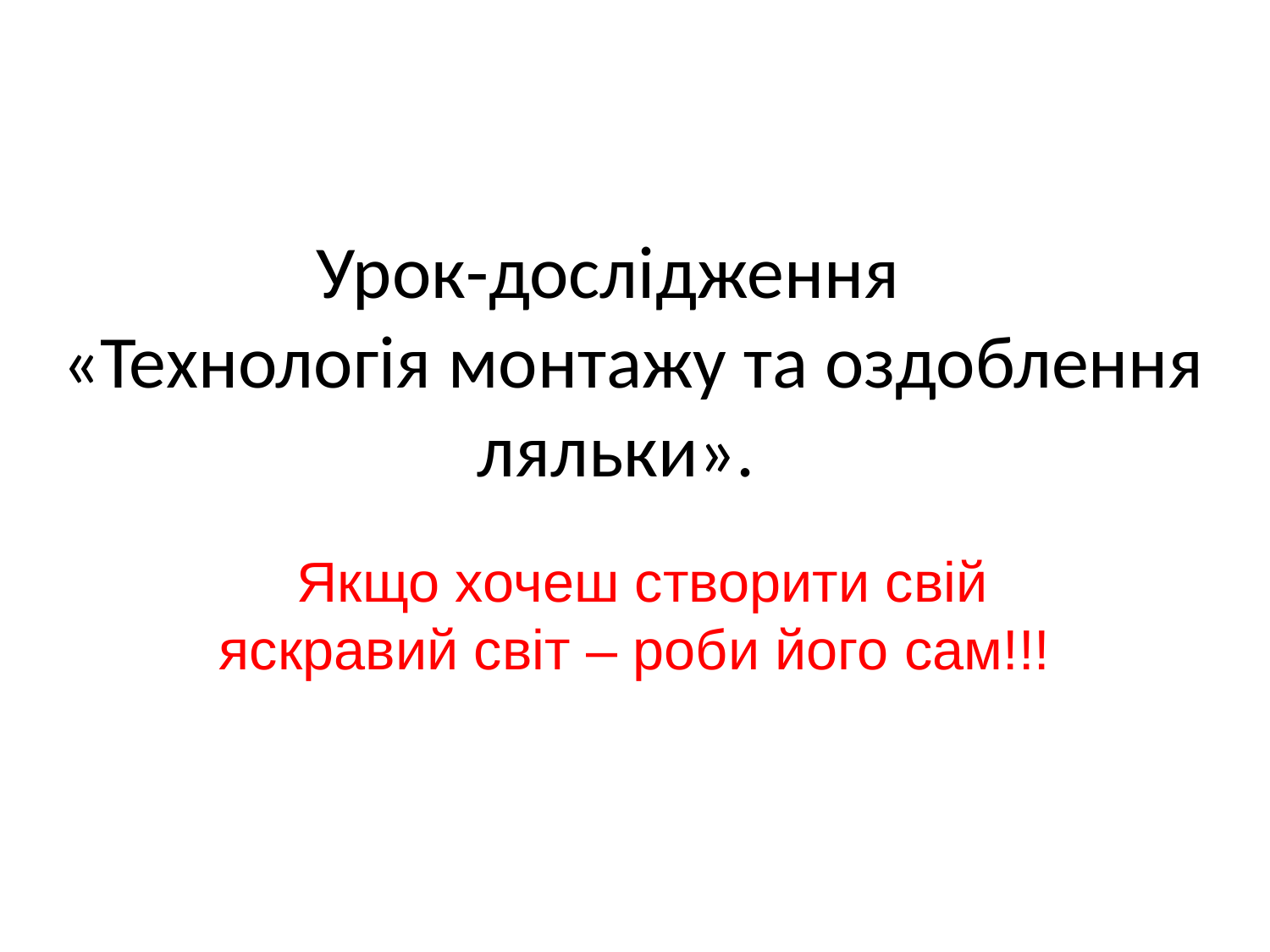

# Урок-дослідження «Технологія монтажу та оздоблення ляльки».
 Якщо хочеш створити свій яскравий світ – роби його сам!!!